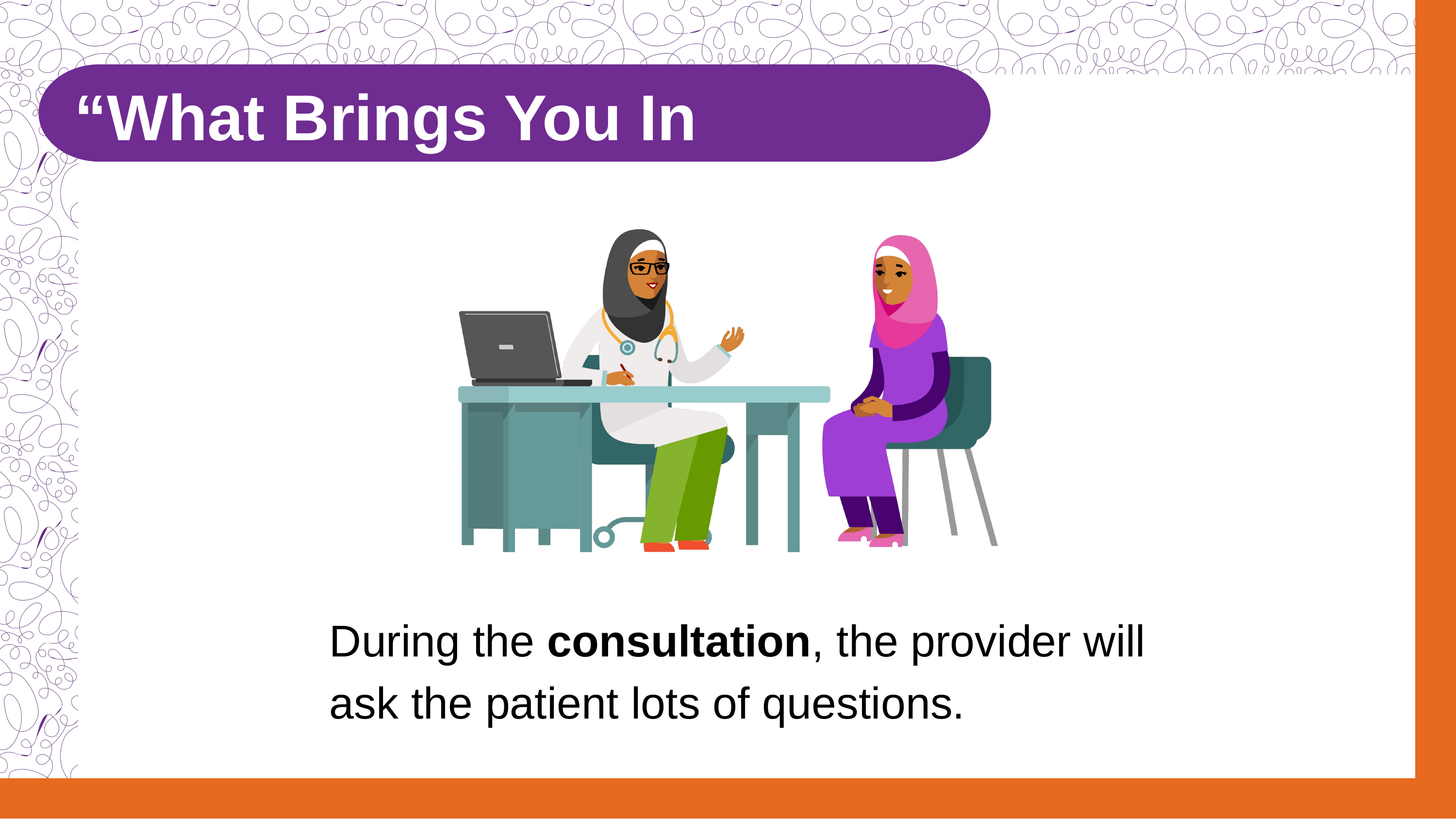

“What Brings You In Today?”

During the consultation, the provider will ask the patient lots of questions.